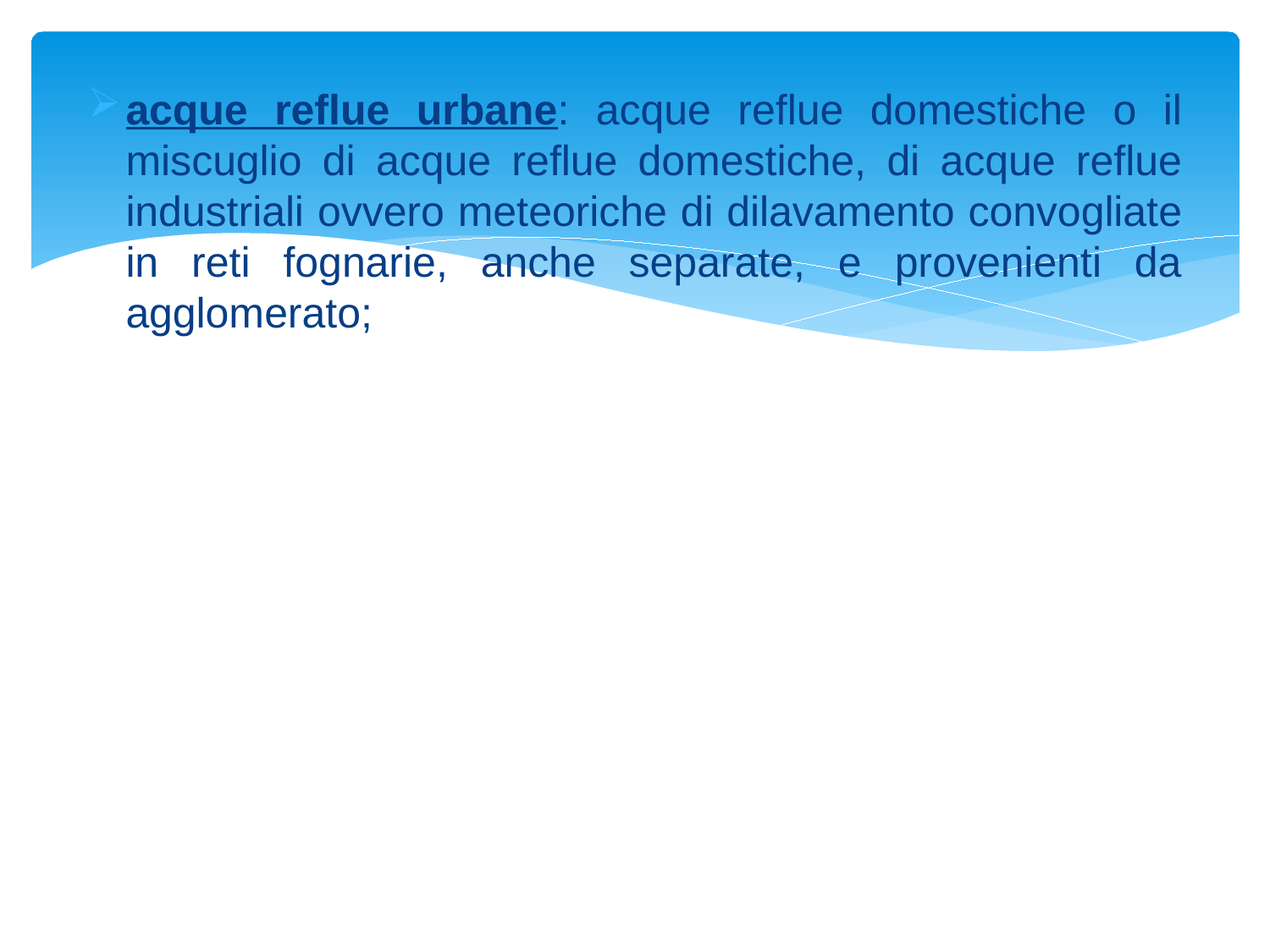

acque reflue urbane: acque reflue domestiche o il miscuglio di acque reflue domestiche, di acque reflue industriali ovvero meteoriche di dilavamento convogliate in reti fognarie, anche separate, e provenienti da agglomerato;